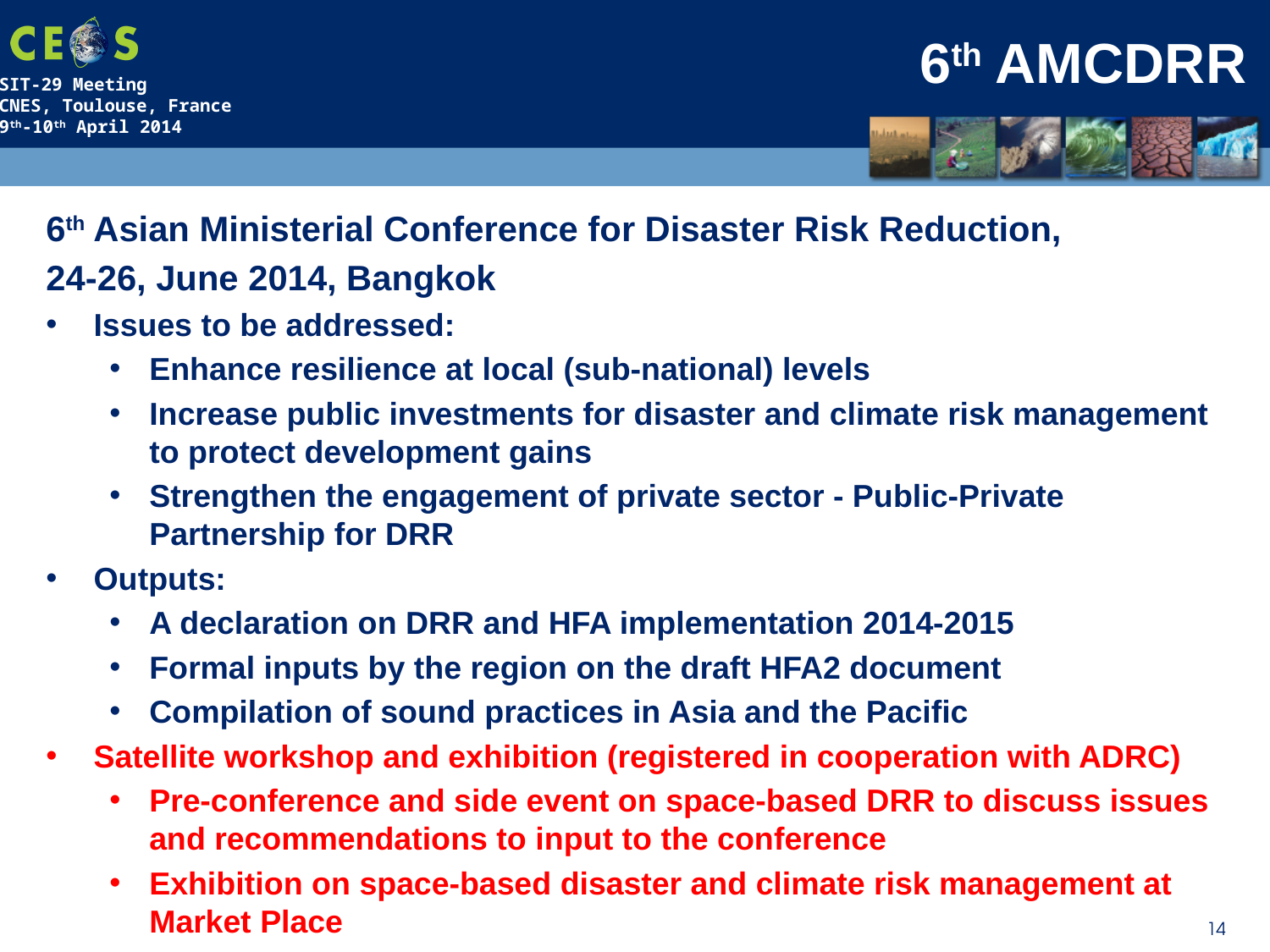

# 6th AMCDRR
6th Asian Ministerial Conference for Disaster Risk Reduction,
24-26, June 2014, Bangkok
Issues to be addressed:
Enhance resilience at local (sub-national) levels
Increase public investments for disaster and climate risk management to protect development gains
Strengthen the engagement of private sector - Public-Private Partnership for DRR
Outputs:
A declaration on DRR and HFA implementation 2014-2015
Formal inputs by the region on the draft HFA2 document
Compilation of sound practices in Asia and the Pacific
Satellite workshop and exhibition (registered in cooperation with ADRC)
Pre-conference and side event on space-based DRR to discuss issues and recommendations to input to the conference
Exhibition on space-based disaster and climate risk management at Market Place

14